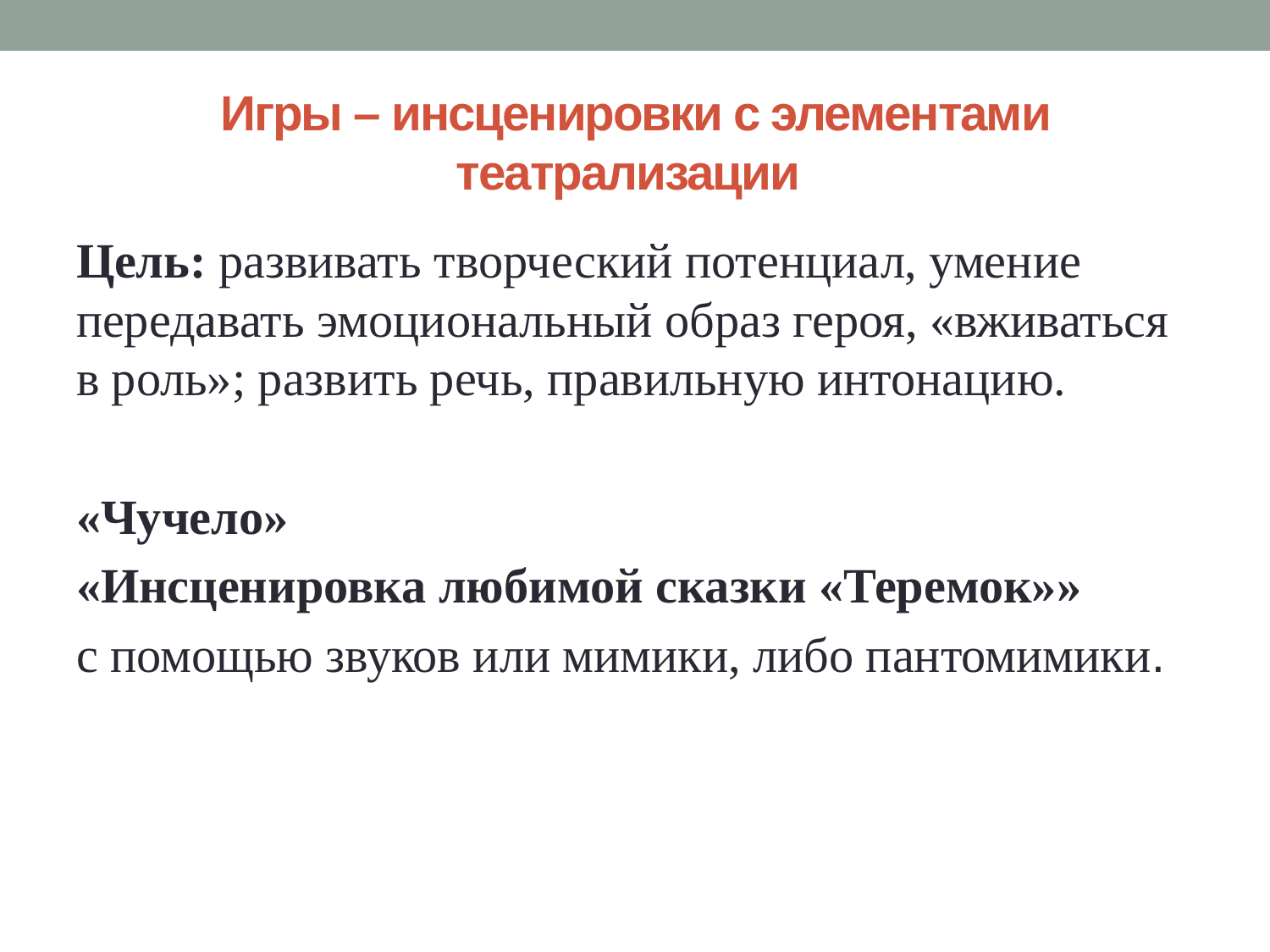

# Игры – инсценировки с элементами театрализации
Цель: развивать творческий потенциал, умение передавать эмоциональный образ героя, «вживаться в роль»; развить речь, правильную интонацию.

«Чучело»
«Инсценировка любимой сказки «Теремок»»
с помощью звуков или мимики, либо пантомимики.